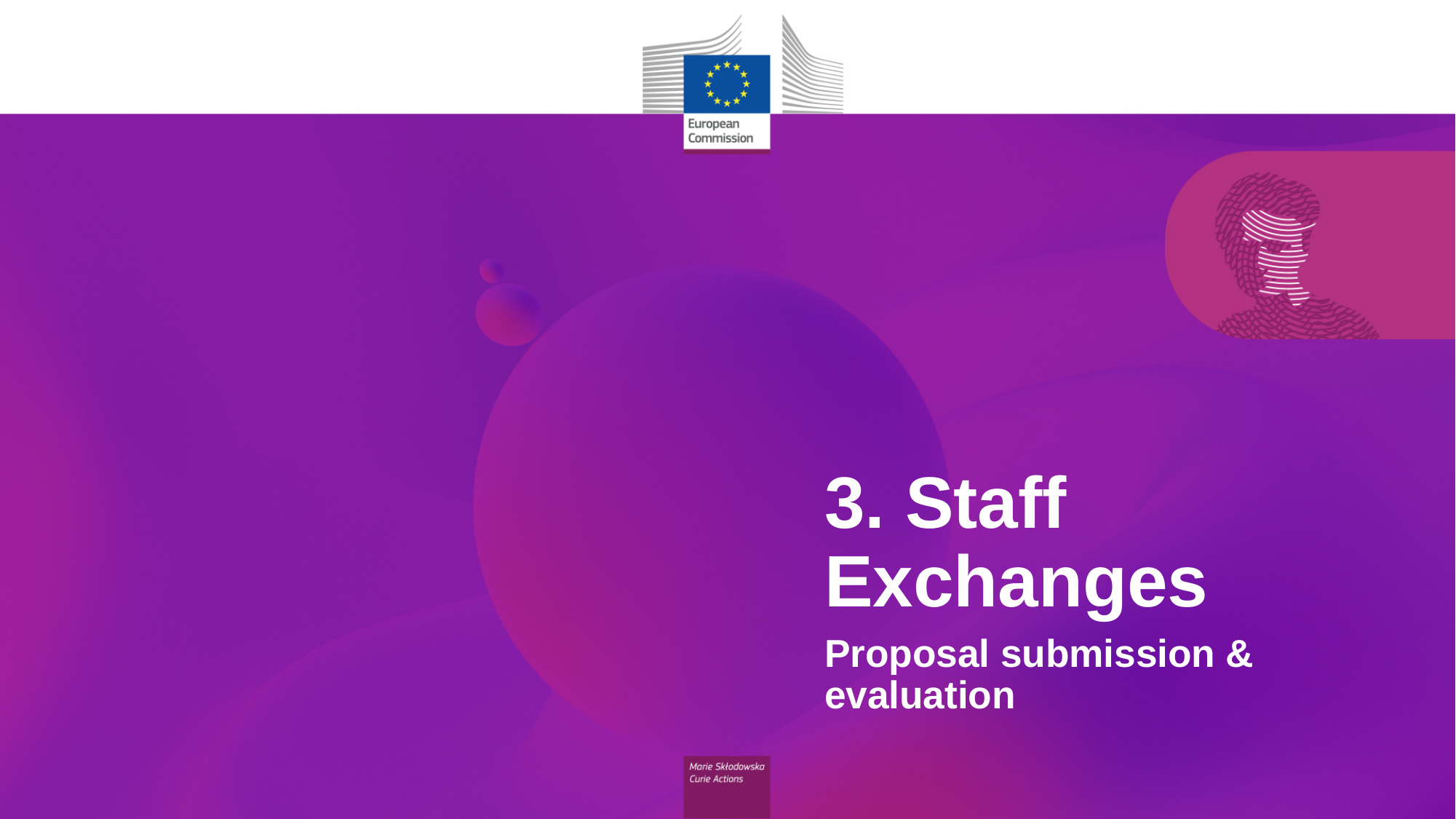

# 3. Staff Exchanges
Proposal submission & evaluation